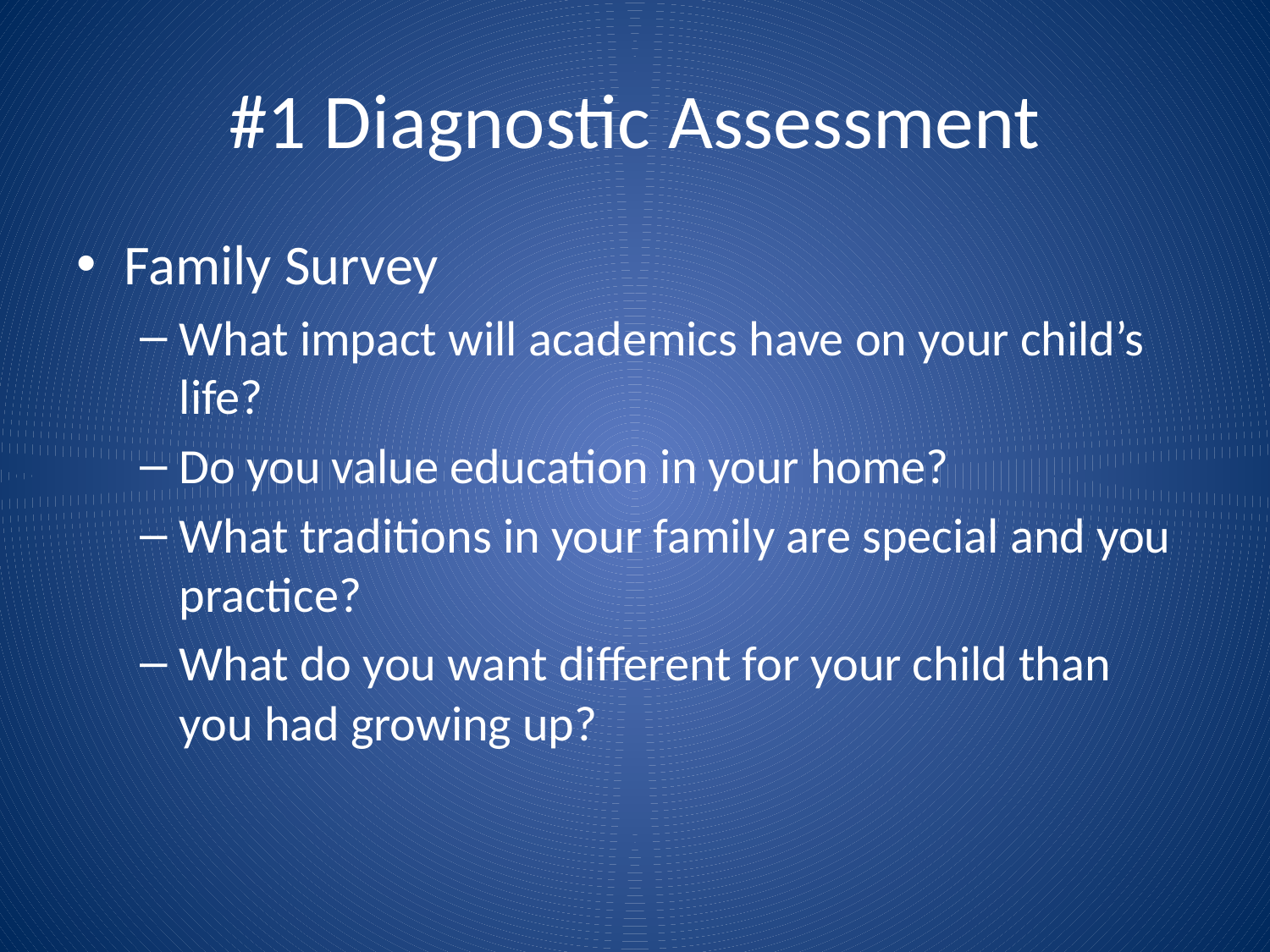

# #1 Diagnostic Assessment
Family Survey
What impact will academics have on your child’s life?
Do you value education in your home?
What traditions in your family are special and you practice?
What do you want different for your child than you had growing up?